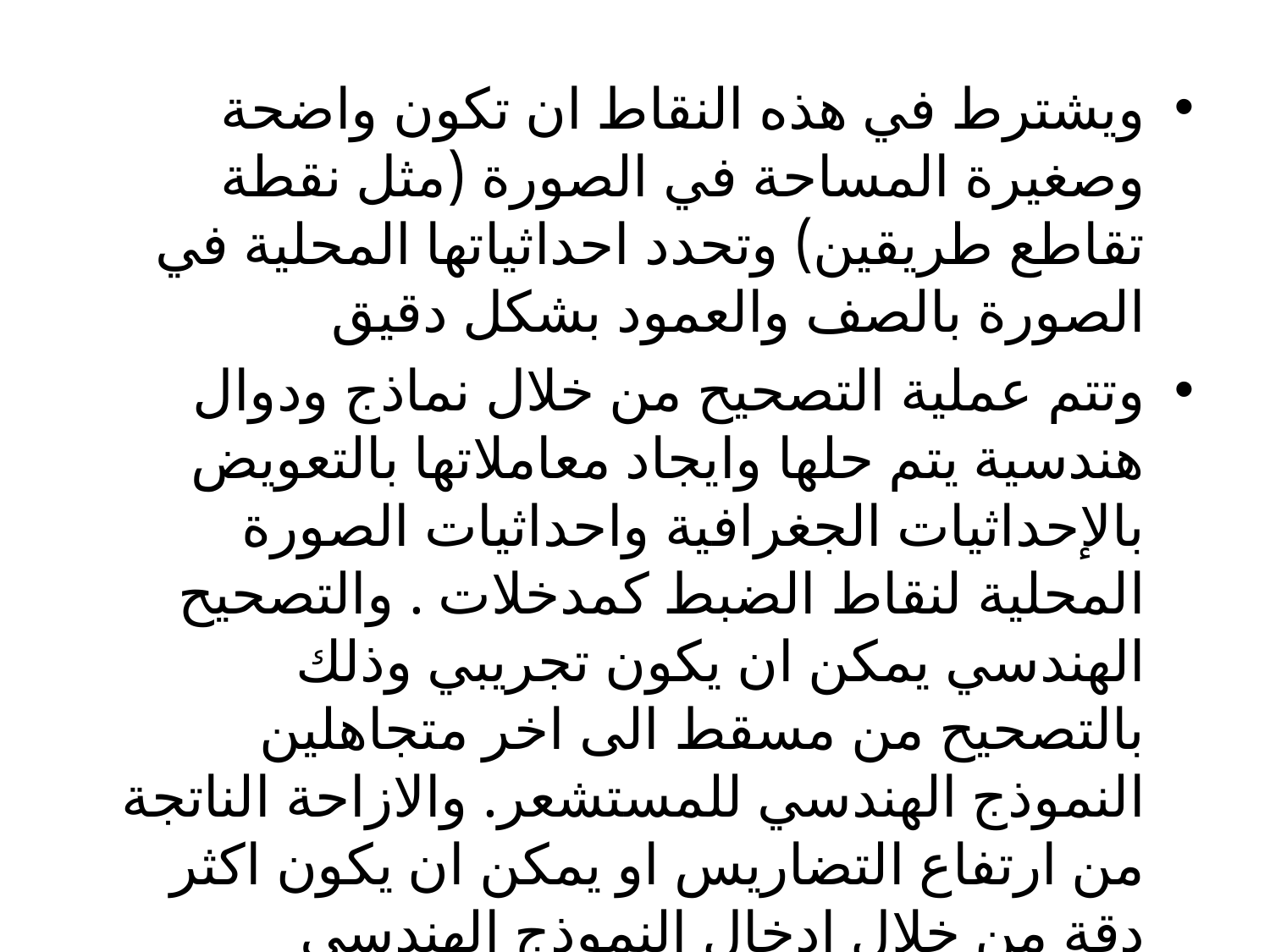

ويشترط في هذه النقاط ان تكون واضحة وصغيرة المساحة في الصورة (مثل نقطة تقاطع طريقين) وتحدد احداثياتها المحلية في الصورة بالصف والعمود بشكل دقيق
وتتم عملية التصحيح من خلال نماذج ودوال هندسية يتم حلها وايجاد معاملاتها بالتعويض بالإحداثيات الجغرافية واحداثيات الصورة المحلية لنقاط الضبط كمدخلات . والتصحيح الهندسي يمكن ان يكون تجريبي وذلك بالتصحيح من مسقط الى اخر متجاهلين النموذج الهندسي للمستشعر. والازاحة الناتجة من ارتفاع التضاريس او يمكن ان يكون اكثر دقة من خلال ادخال النموذج الهندسي للمستشعر.